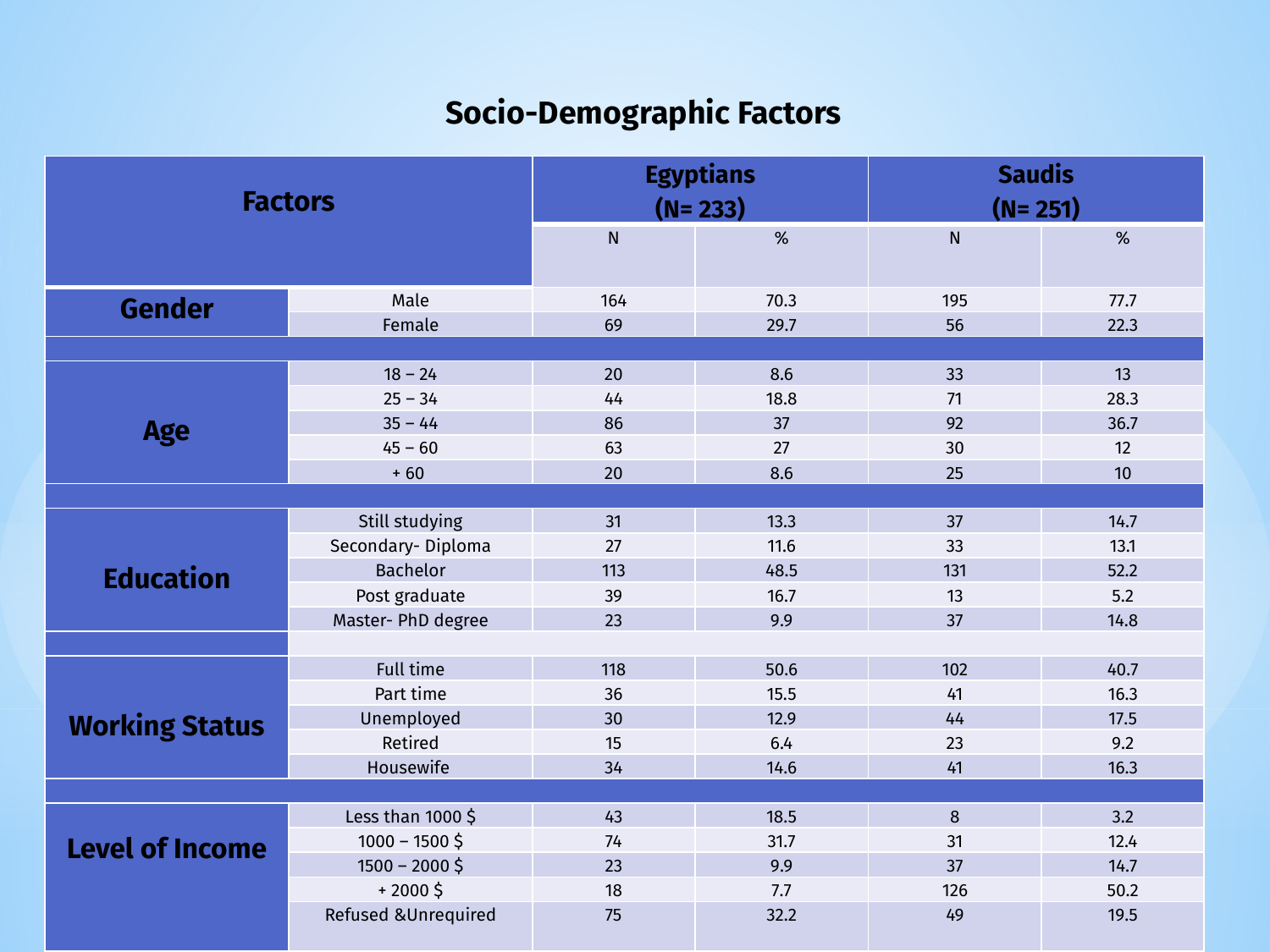

Socio-Demographic Factors
| Factors |  | Egyptians (N= 233) |  | Saudis (N= 251) |  |
| --- | --- | --- | --- | --- | --- |
|  |  | N | % | N | % |
| Gender | Male | 164 | 70.3 | 195 | 77.7 |
|  | Female | 69 | 29.7 | 56 | 22.3 |
|  |  |  |  |  |  |
| Age | 18 – 24 | 20 | 8.6 | 33 | 13 |
|  | 25 – 34 | 44 | 18.8 | 71 | 28.3 |
|  | 35 – 44 | 86 | 37 | 92 | 36.7 |
|  | 45 – 60 | 63 | 27 | 30 | 12 |
|  | + 60 | 20 | 8.6 | 25 | 10 |
|  |  |  |  |  |  |
| Education | Still studying | 31 | 13.3 | 37 | 14.7 |
|  | Secondary- Diploma | 27 | 11.6 | 33 | 13.1 |
|  | Bachelor | 113 | 48.5 | 131 | 52.2 |
|  | Post graduate | 39 | 16.7 | 13 | 5.2 |
|  | Master- PhD degree | 23 | 9.9 | 37 | 14.8 |
|  |  |  |  |  |  |
| Working Status | Full time | 118 | 50.6 | 102 | 40.7 |
|  | Part time | 36 | 15.5 | 41 | 16.3 |
|  | Unemployed | 30 | 12.9 | 44 | 17.5 |
|  | Retired | 15 | 6.4 | 23 | 9.2 |
|  | Housewife | 34 | 14.6 | 41 | 16.3 |
|  |  |  |  |  |  |
| Level of Income | Less than 1000 $ | 43 | 18.5 | 8 | 3.2 |
|  | 1000 – 1500 $ | 74 | 31.7 | 31 | 12.4 |
|  | 1500 – 2000 $ | 23 | 9.9 | 37 | 14.7 |
|  | + 2000 $ | 18 | 7.7 | 126 | 50.2 |
|  | Refused &Unrequired | 75 | 32.2 | 49 | 19.5 |
29